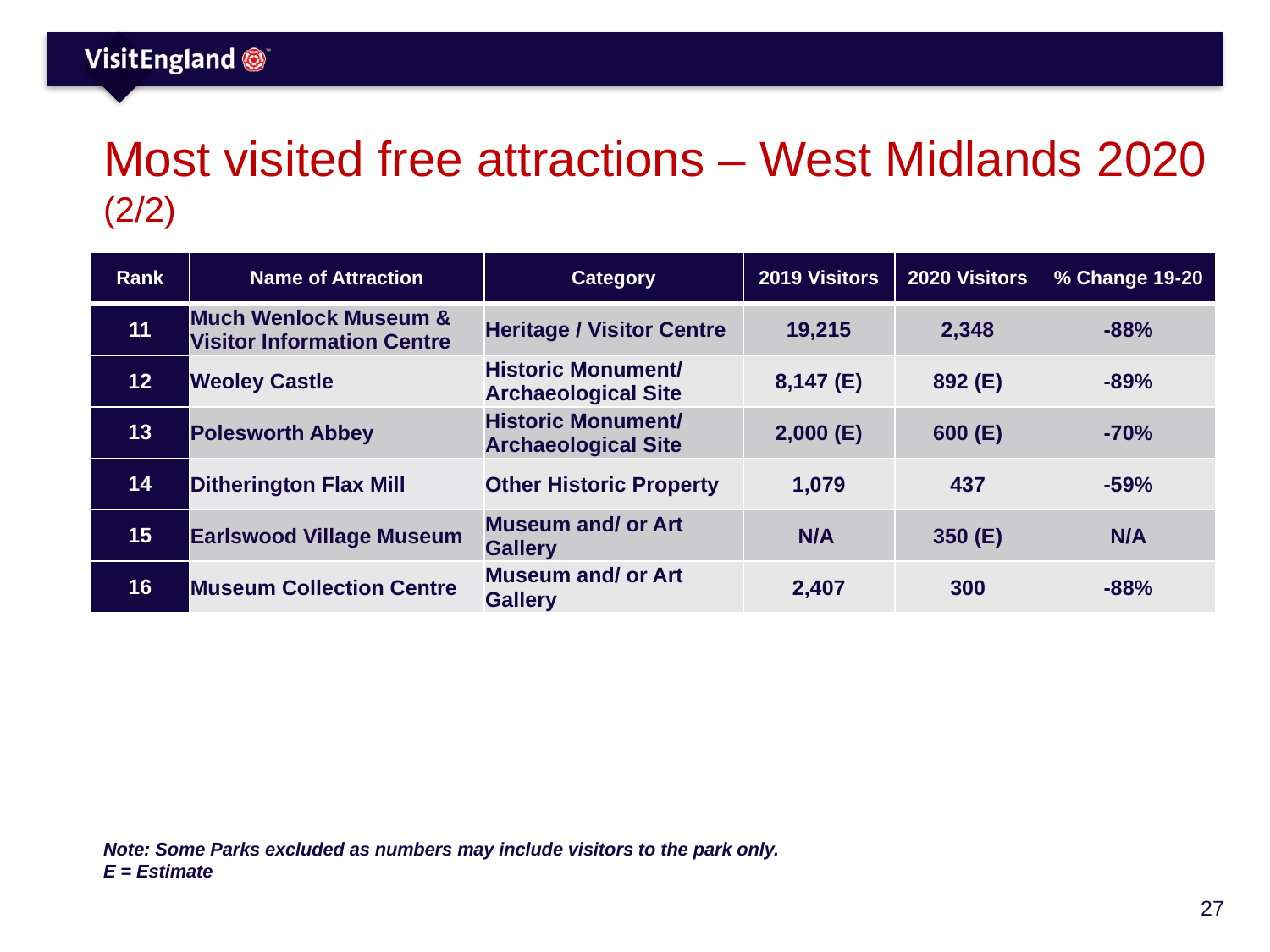

# Most visited free attractions – West Midlands 2020 (2/2)
| Rank | Name of Attraction | Category | 2019 Visitors | 2020 Visitors | % Change 19-20 |
| --- | --- | --- | --- | --- | --- |
| 11 | Much Wenlock Museum & Visitor Information Centre | Heritage / Visitor Centre | 19,215 | 2,348 | -88% |
| 12 | Weoley Castle | Historic Monument/ Archaeological Site | 8,147 (E) | 892 (E) | -89% |
| 13 | Polesworth Abbey | Historic Monument/ Archaeological Site | 2,000 (E) | 600 (E) | -70% |
| 14 | Ditherington Flax Mill | Other Historic Property | 1,079 | 437 | -59% |
| 15 | Earlswood Village Museum | Museum and/ or Art Gallery | N/A | 350 (E) | N/A |
| 16 | Museum Collection Centre | Museum and/ or Art Gallery | 2,407 | 300 | -88% |
Note: Some Parks excluded as numbers may include visitors to the park only.
E = Estimate